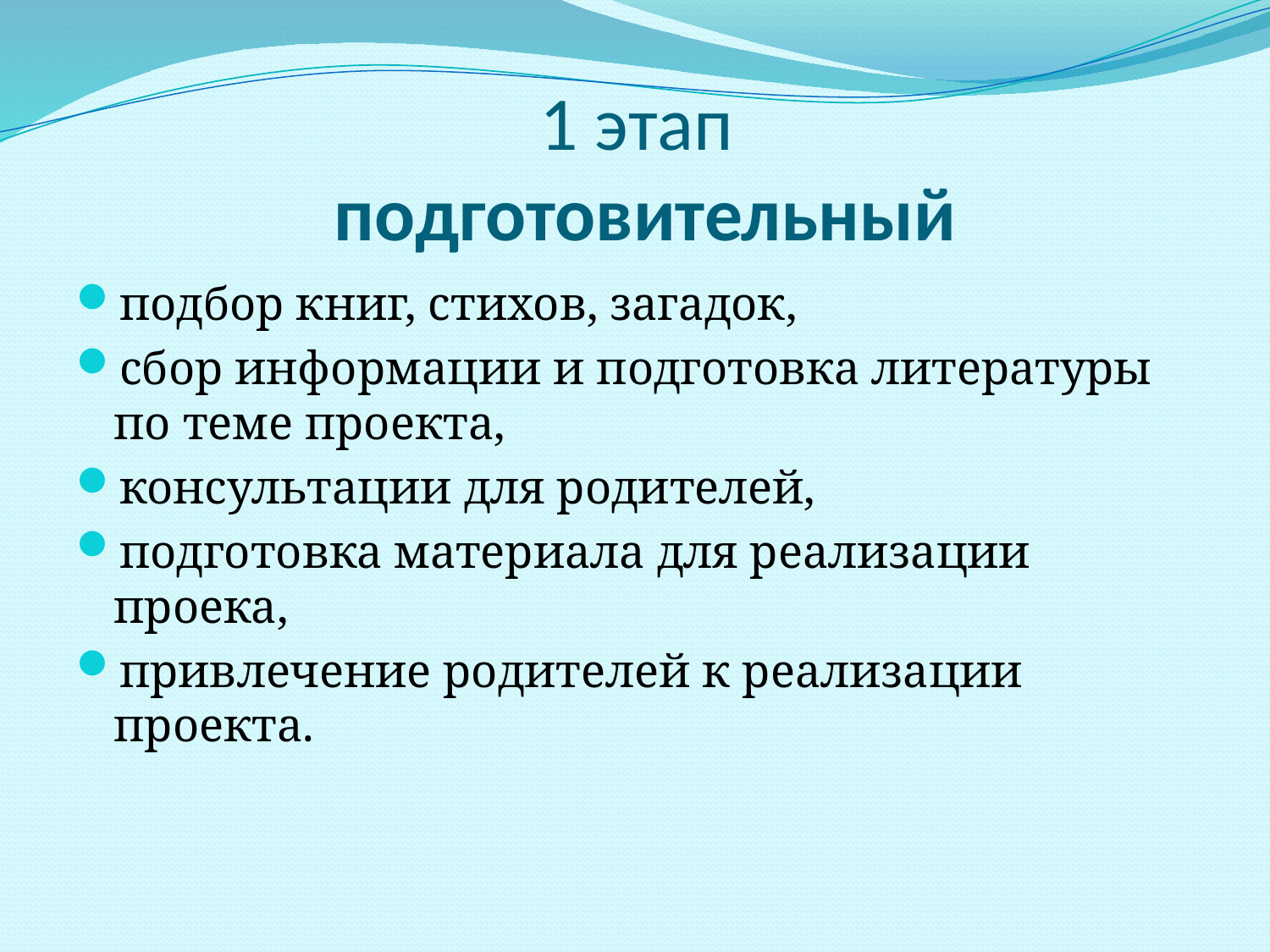

# 1 этап подготовительный
подбор книг, стихов, загадок,
сбор информации и подготовка литературы по теме проекта,
консультации для родителей,
подготовка материала для реализации проека,
привлечение родителей к реализации проекта.